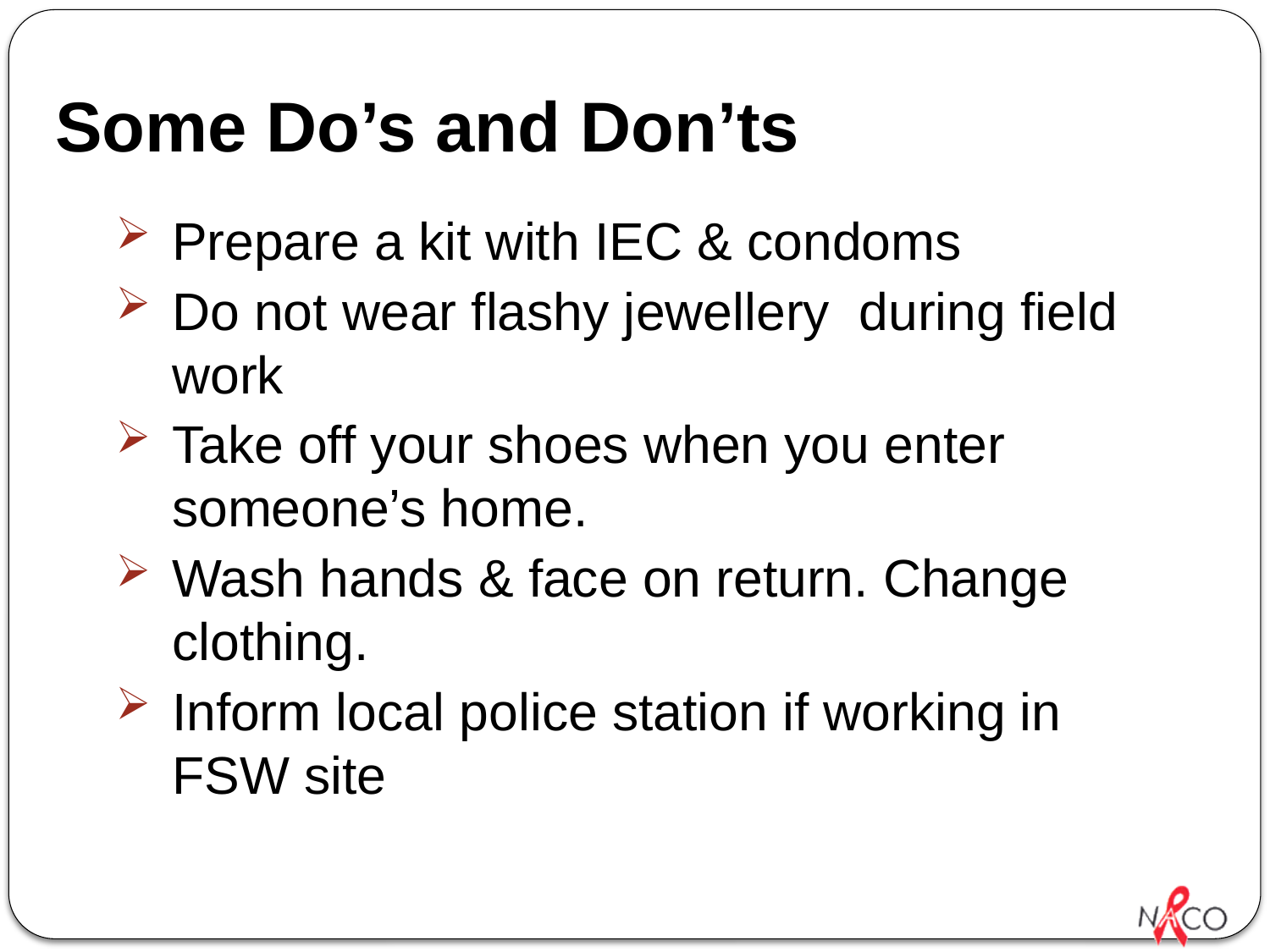

# Some Do’s and Don’ts
Prepare a kit with IEC & condoms
Do not wear flashy jewellery  during field work
Take off your shoes when you enter someone’s home.
Wash hands & face on return. Change clothing.
Inform local police station if working in FSW site